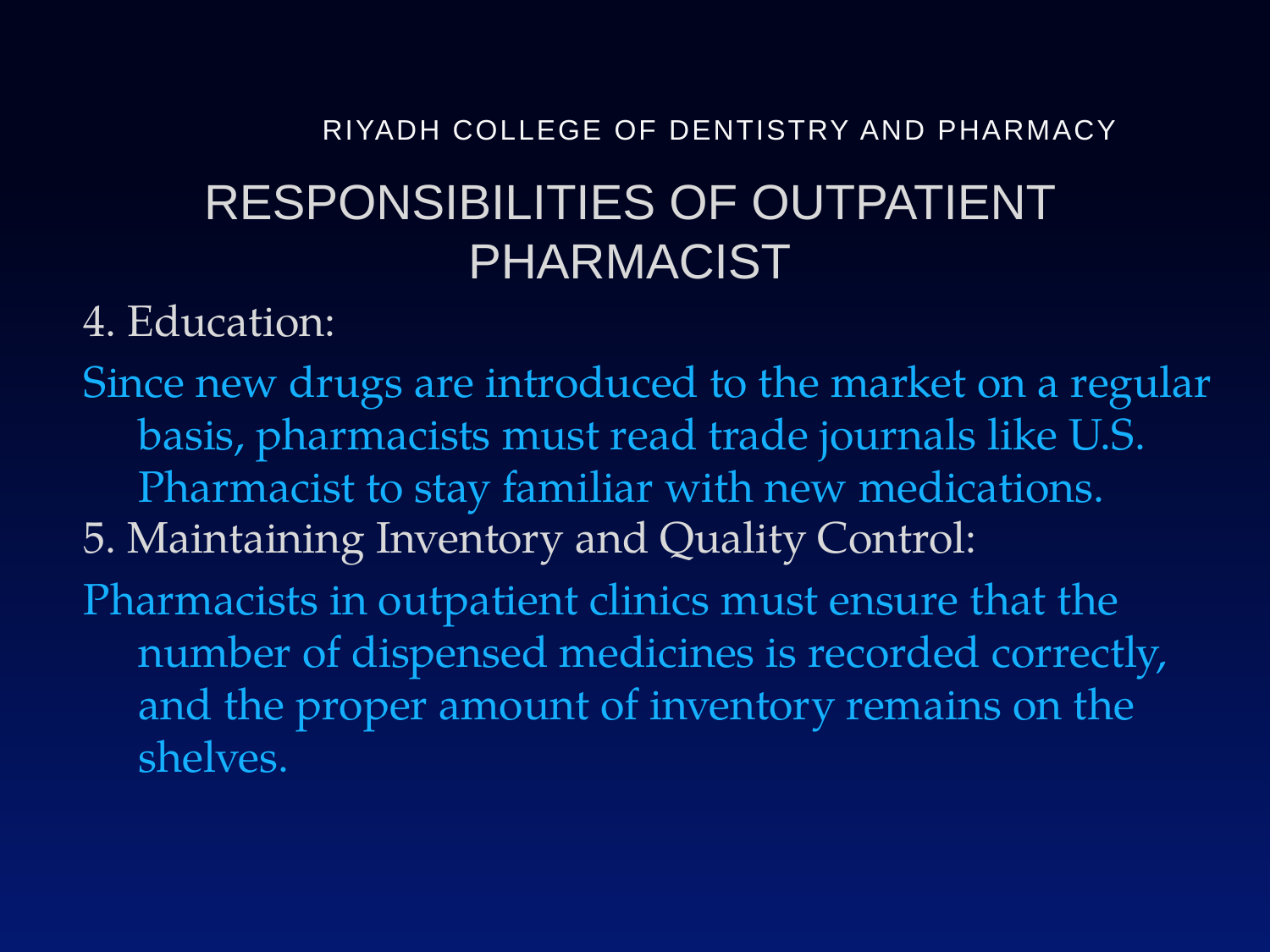

RIYADH COLLEGE OF DENTISTRY AND PHARMACY
# Responsibilities of outpatient pharmacist
4. Education:
Since new drugs are introduced to the market on a regular basis, pharmacists must read trade journals like U.S. Pharmacist to stay familiar with new medications.
5. Maintaining Inventory and Quality Control:
Pharmacists in outpatient clinics must ensure that the number of dispensed medicines is recorded correctly, and the proper amount of inventory remains on the shelves.